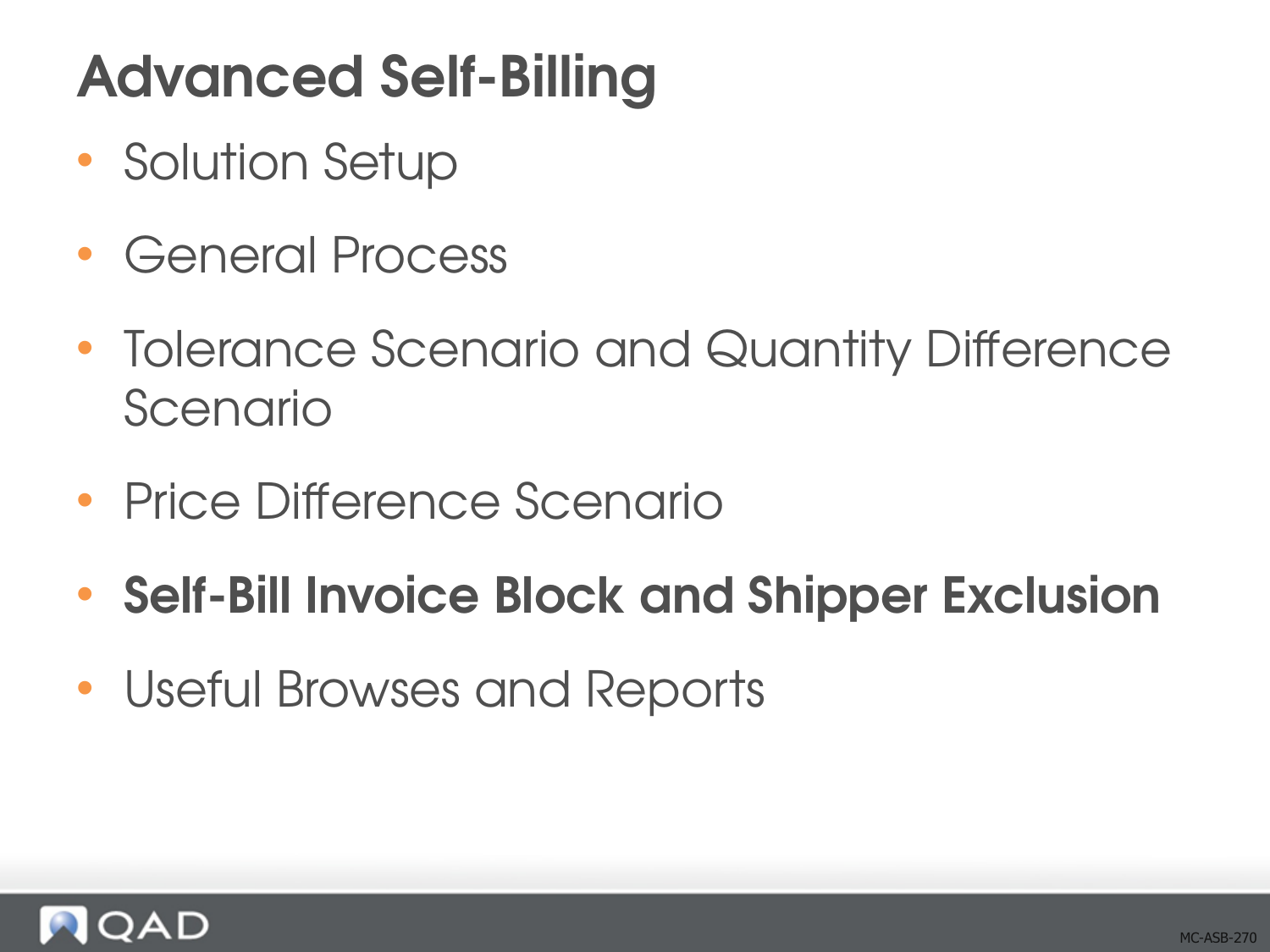

# Advanced Self-Billing
Solution Setup
General Process
Tolerance Scenario and Quantity Difference Scenario
Price Difference Scenario
Self-Bill Invoice Block and Shipper Exclusion
Useful Browses and Reports

MC-ASB-270